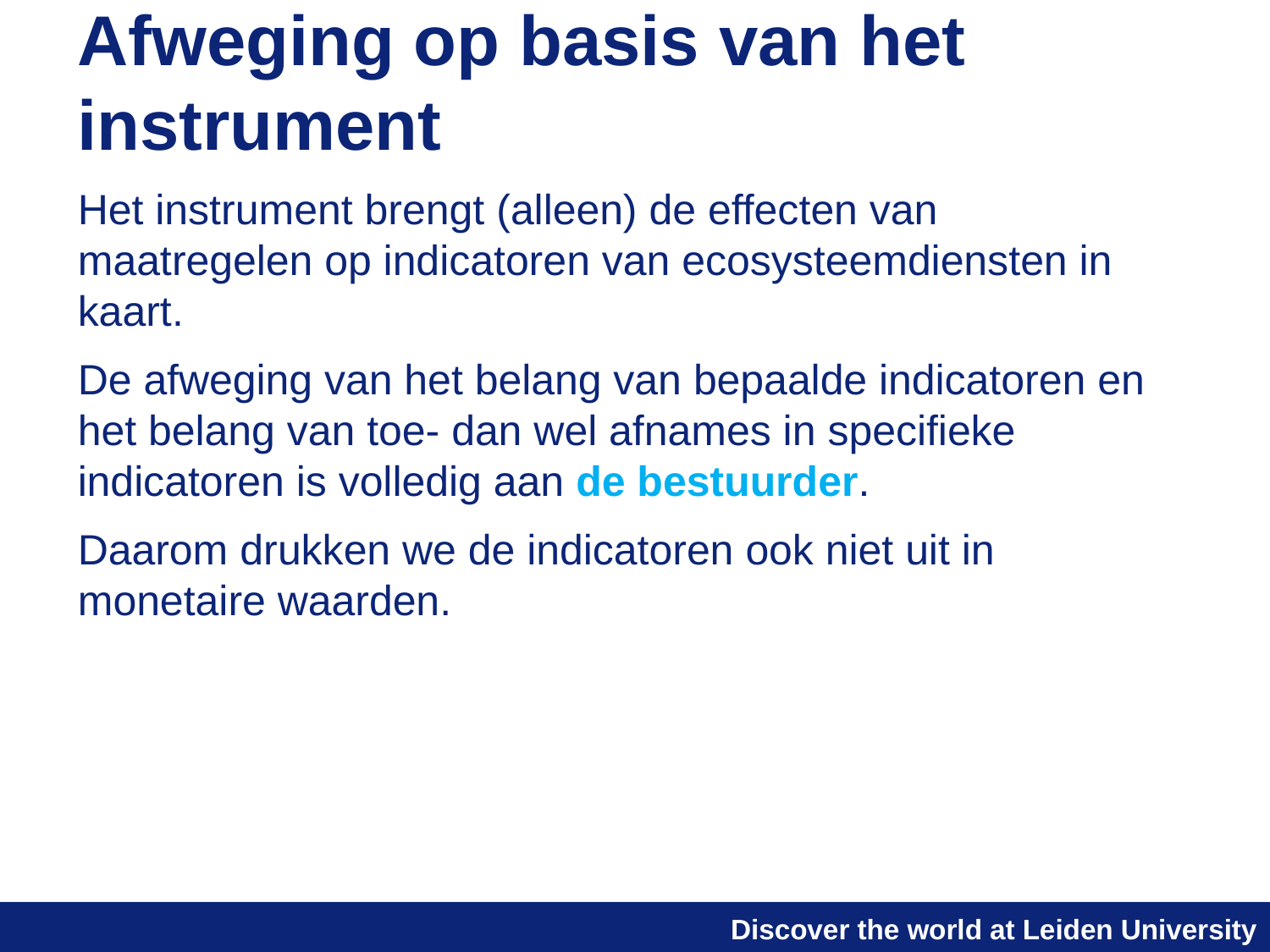

# Afweging op basis van het instrument
Het instrument brengt (alleen) de effecten van maatregelen op indicatoren van ecosysteemdiensten in kaart.
De afweging van het belang van bepaalde indicatoren en het belang van toe- dan wel afnames in specifieke indicatoren is volledig aan de bestuurder.
Daarom drukken we de indicatoren ook niet uit in monetaire waarden.